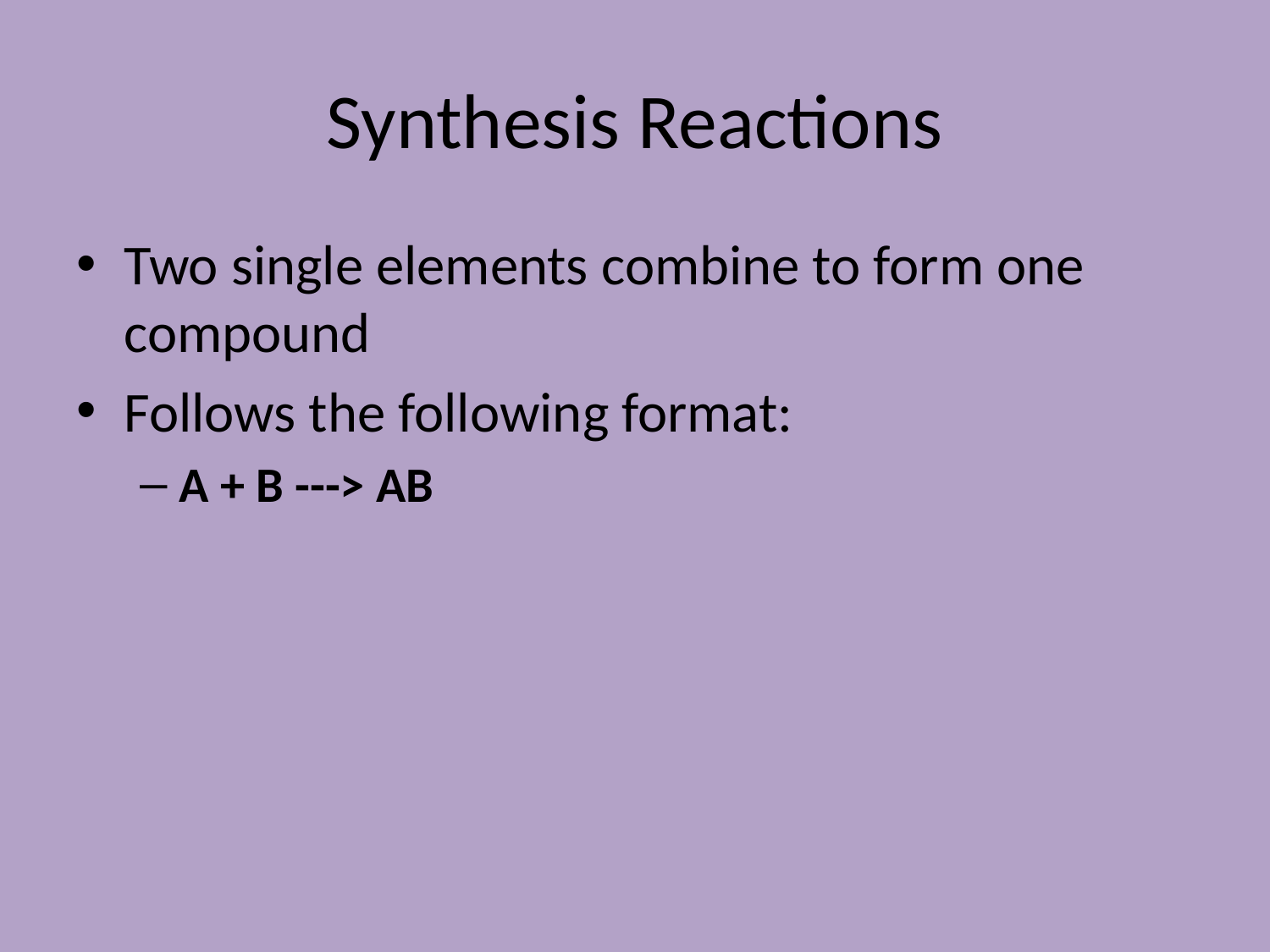

# Synthesis Reactions
Two single elements combine to form one compound
Follows the following format:
A + B ---> AB